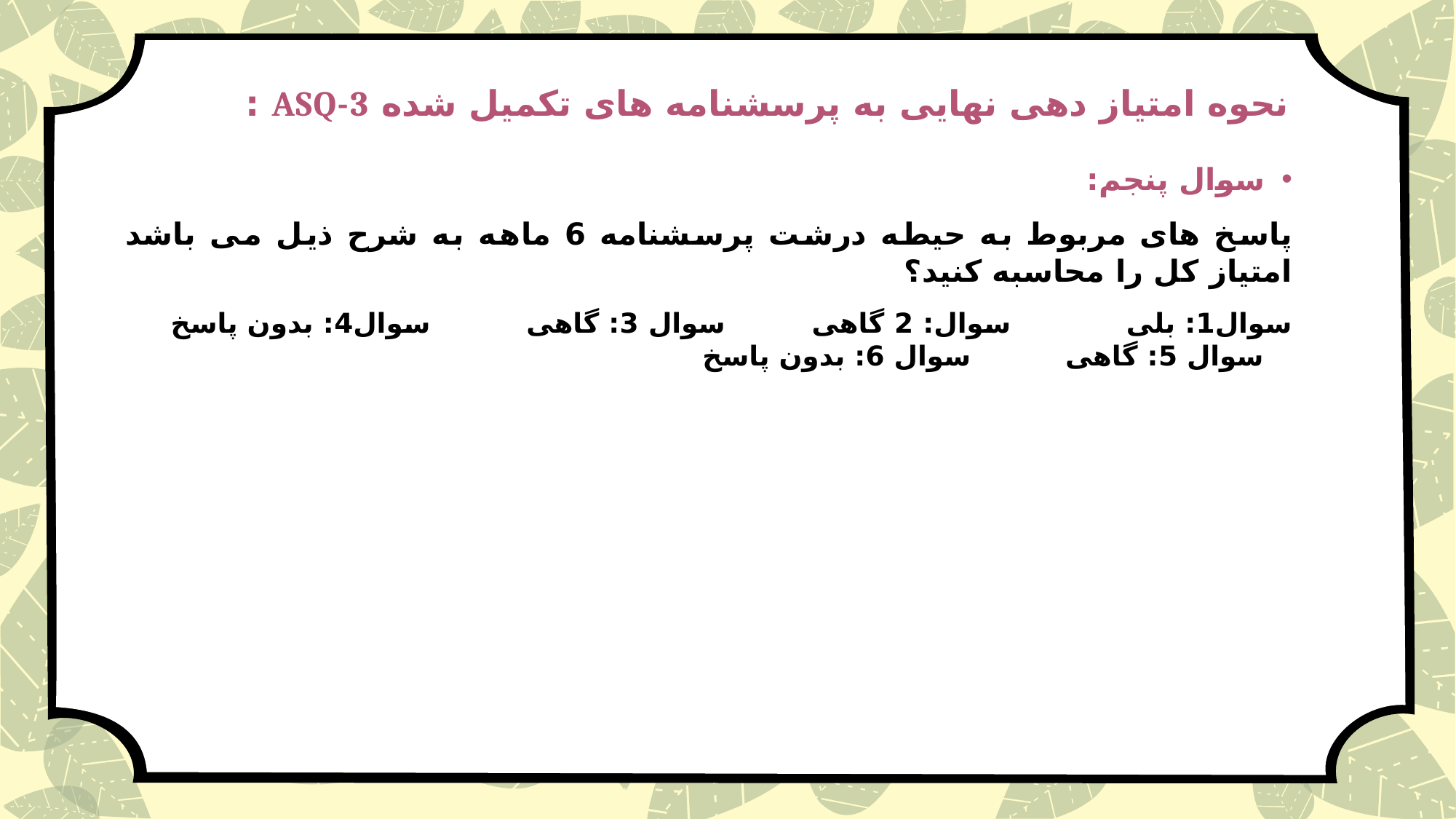

# نحوه امتیاز دهی نهایی به پرسشنامه های تکمیل شده ASQ-3 :
سوال پنجم:
پاسخ های مربوط به حیطه درشت پرسشنامه 6 ماهه به شرح ذیل می باشد امتیاز کل را محاسبه کنید؟
سوال1: بلی            سوال: 2 گاهی         سوال 3: گاهی          سوال4: بدون پاسخ         سوال 5: گاهی          سوال 6: بدون پاسخ